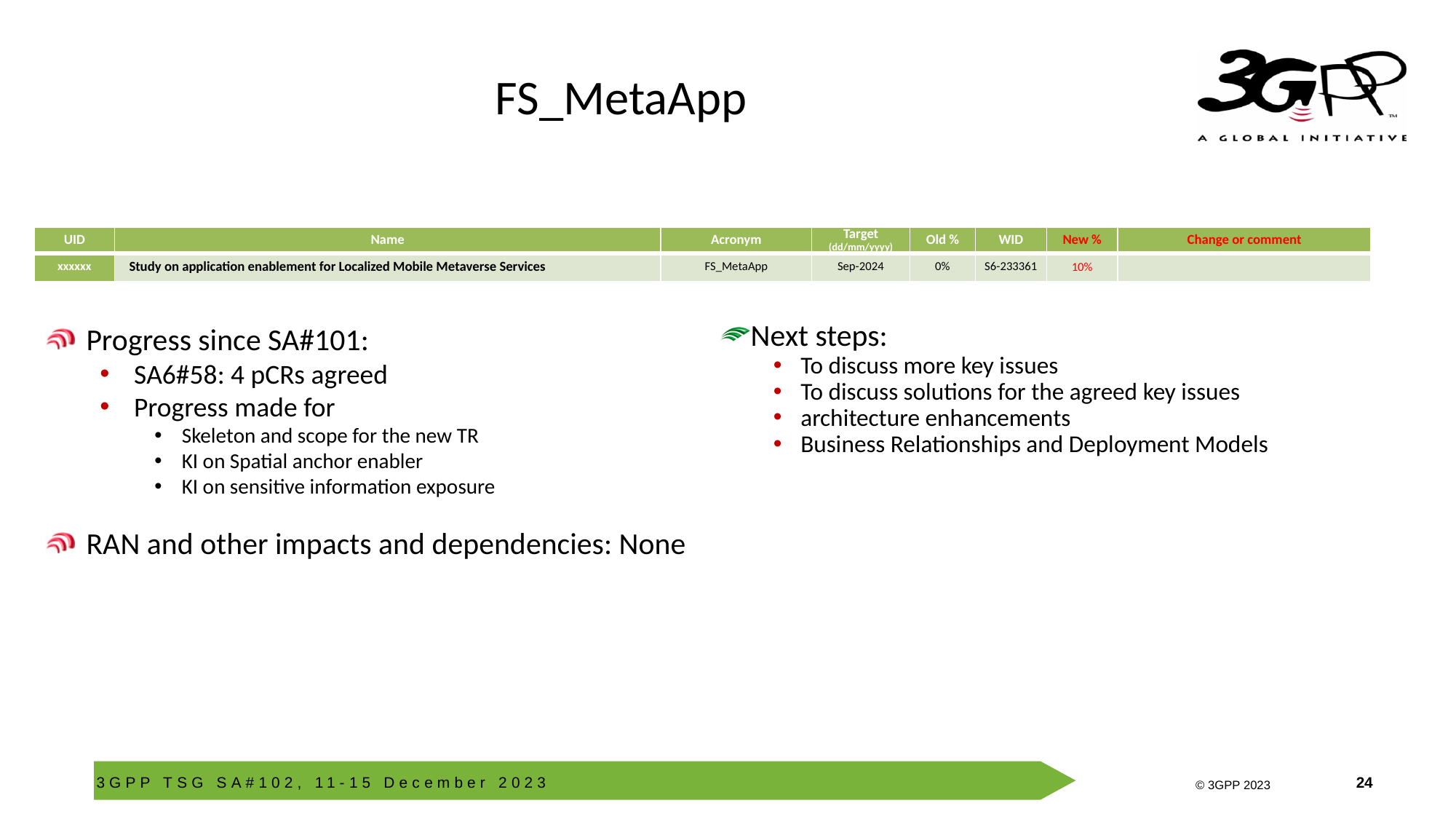

# FS_MetaApp
| UID | Name | Acronym | Target (dd/mm/yyyy) | Old % | WID | New % | Change or comment |
| --- | --- | --- | --- | --- | --- | --- | --- |
| xxxxxx | Study on application enablement for Localized Mobile Metaverse Services | FS\_MetaApp | Sep-2024 | 0% | S6-233361 | 10% |  |
Progress since SA#101:
SA6#58: 4 pCRs agreed
Progress made for
Skeleton and scope for the new TR
KI on Spatial anchor enabler
KI on sensitive information exposure

RAN and other impacts and dependencies: None

Next steps:
To discuss more key issues
To discuss solutions for the agreed key issues
architecture enhancements
Business Relationships and Deployment Models